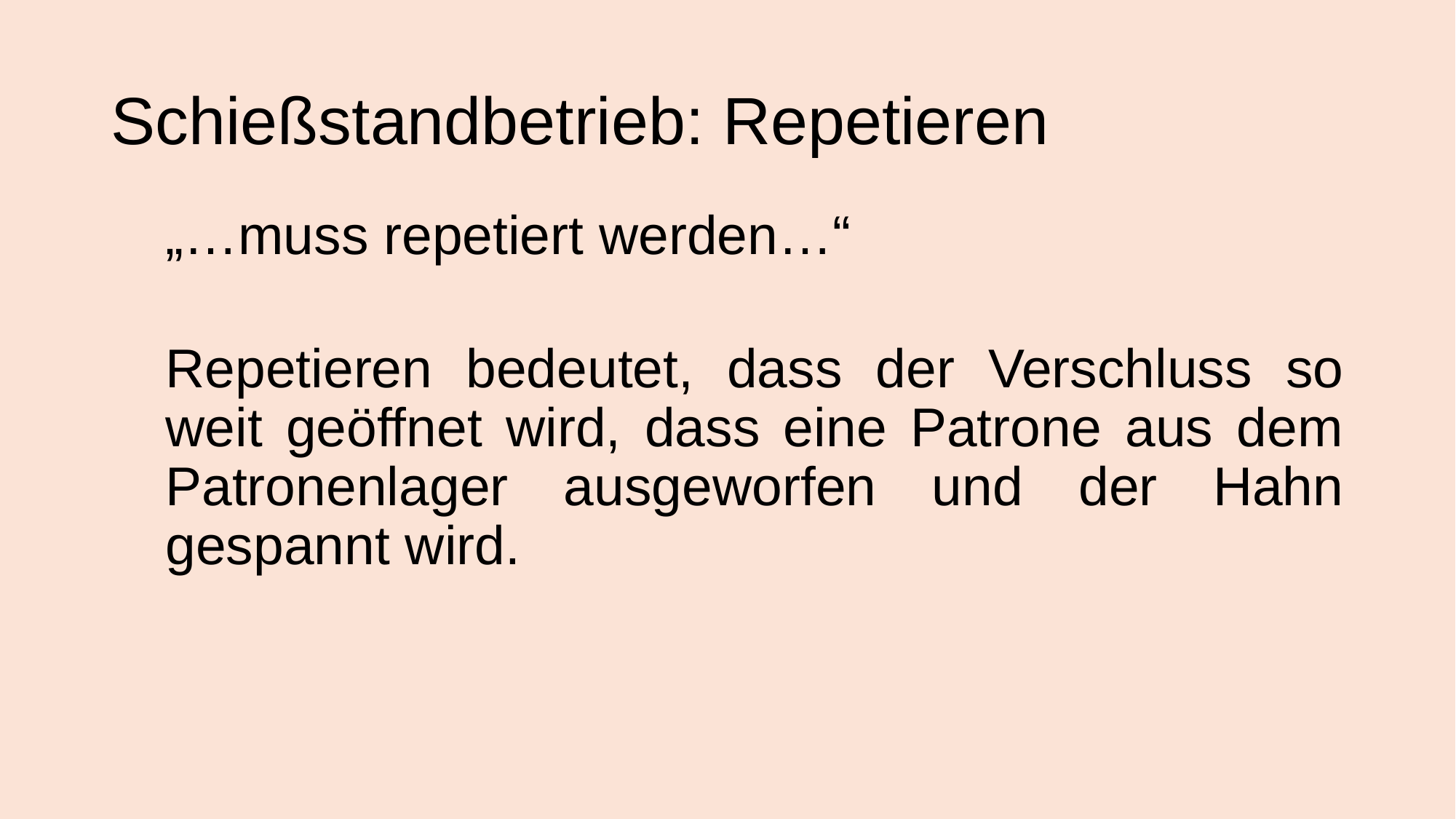

# Schießstandbetrieb: Repetieren
„…muss repetiert werden…“

Repetieren bedeutet, dass der Verschluss so weit geöffnet wird, dass eine Patrone aus dem Patronenlager ausgeworfen und der Hahn gespannt wird.